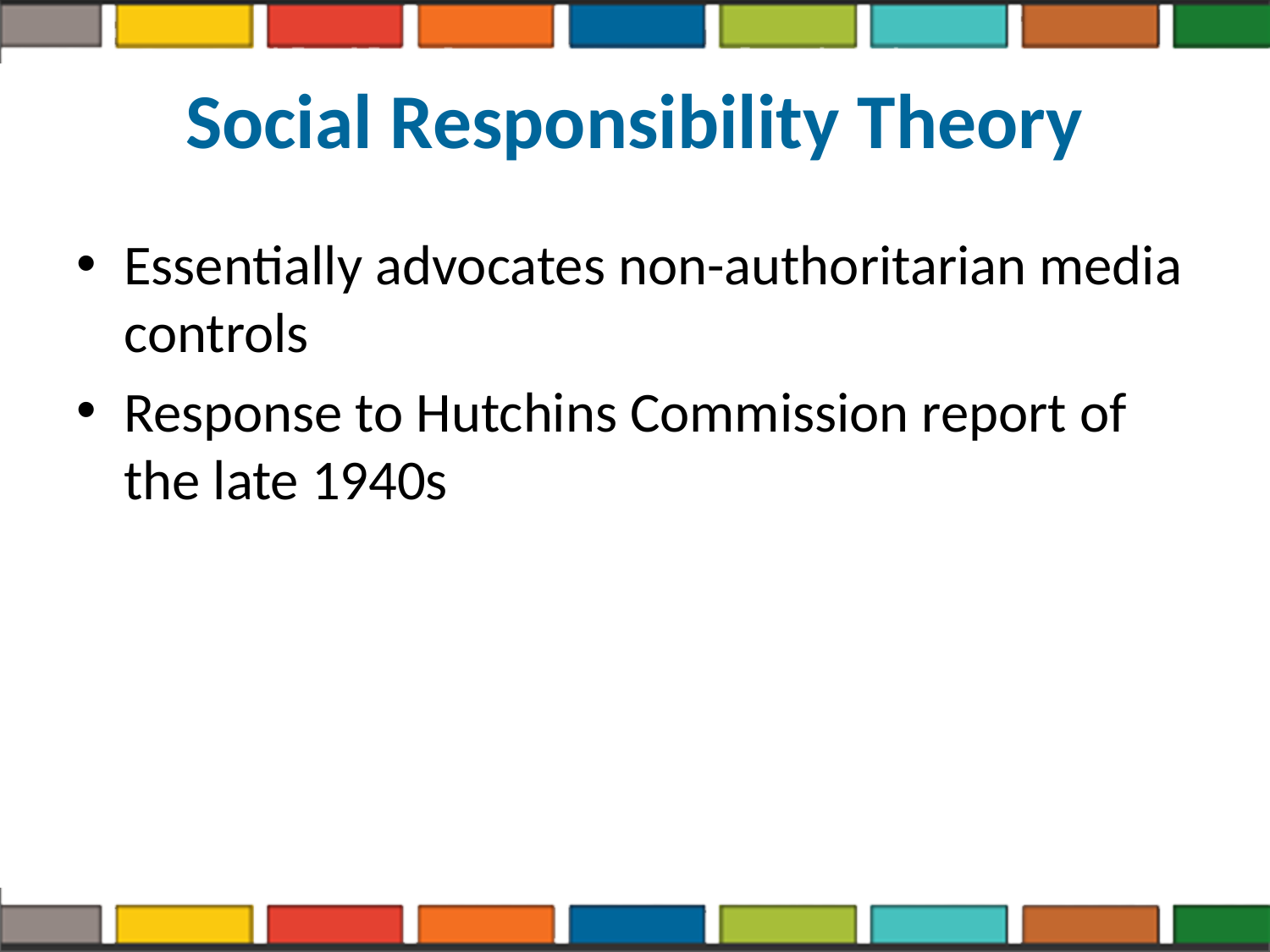

# Social Responsibility Theory
Essentially advocates non-authoritarian media controls
Response to Hutchins Commission report of the late 1940s